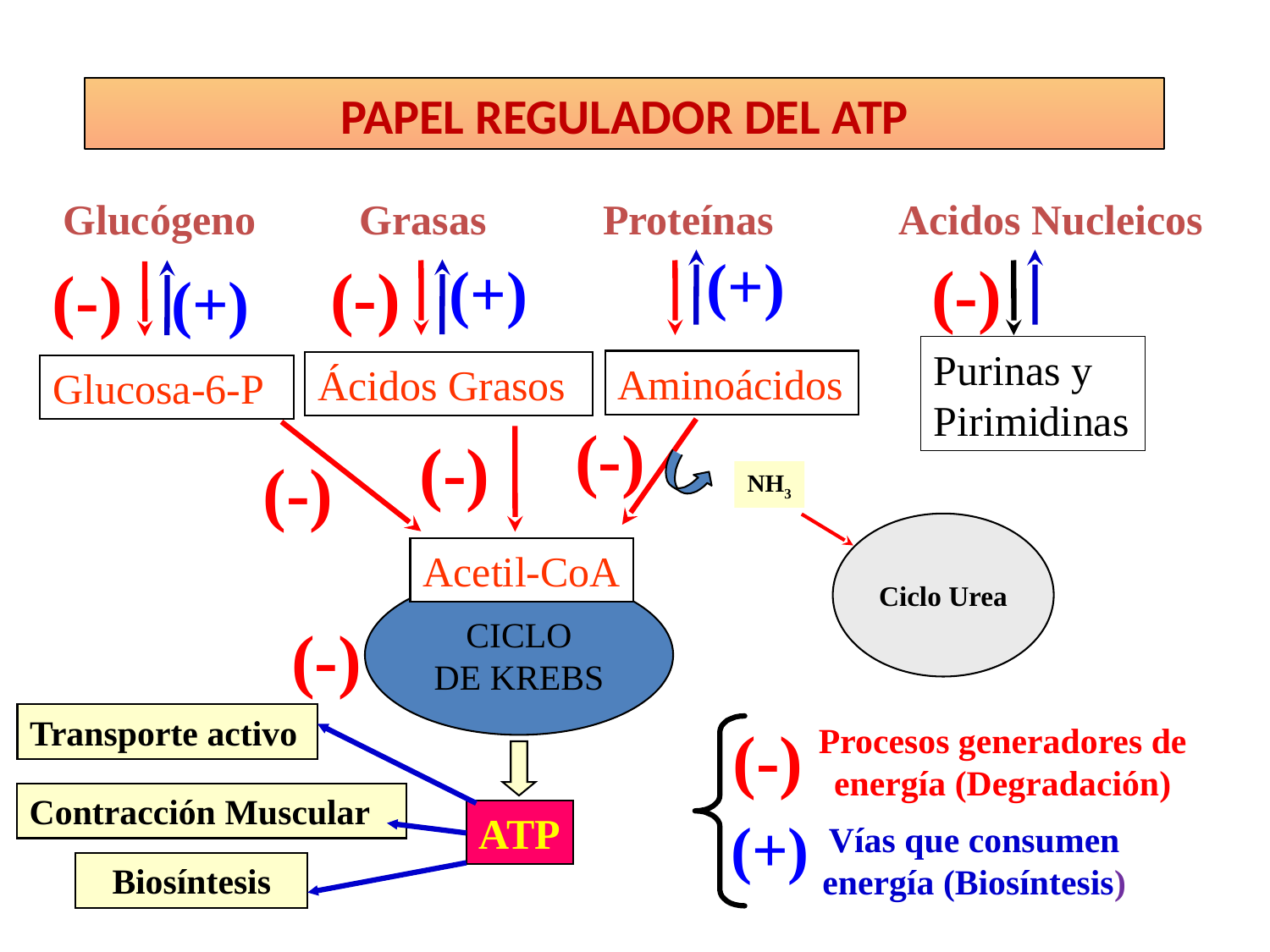

PAPEL REGULADOR DEL ATP
Glucógeno
Grasas
Proteínas
Acidos Nucleicos
(+)
(-)
(-)
(+)
(-)

(+)

Purinas y
Pirimidinas
Aminoácidos
Ácidos Grasos
Glucosa-6-P
(-)

(-)

(-)

NH3
Ciclo Urea

Acetil-CoA

CICLO
DE KREBS
(-)

Transporte activo
(-)
Procesos generadores de energía (Degradación)

Contracción Muscular
ATP
(+)
Vías que consumen energía (Biosíntesis)

Biosíntesis